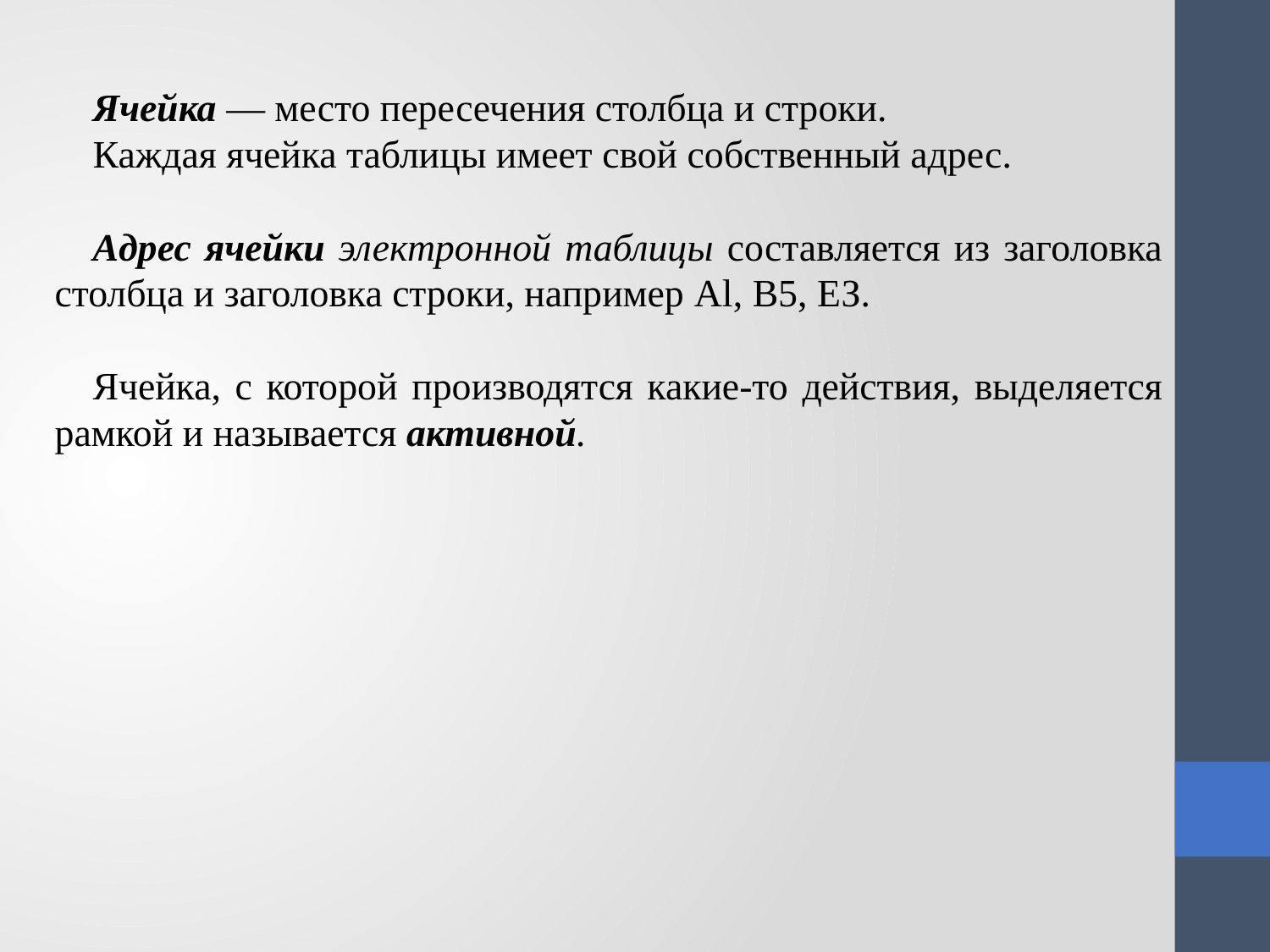

Ячейка — место пересечения столбца и строки.
Каждая ячейка таблицы имеет свой собственный адрес.

Адрес ячейки электронной таблицы составляется из заго­ловка столбца и заголовка строки, например Al, B5, ЕЗ.

Ячейка, с которой производятся какие-то действия, выделя­ется рамкой и называется активной.